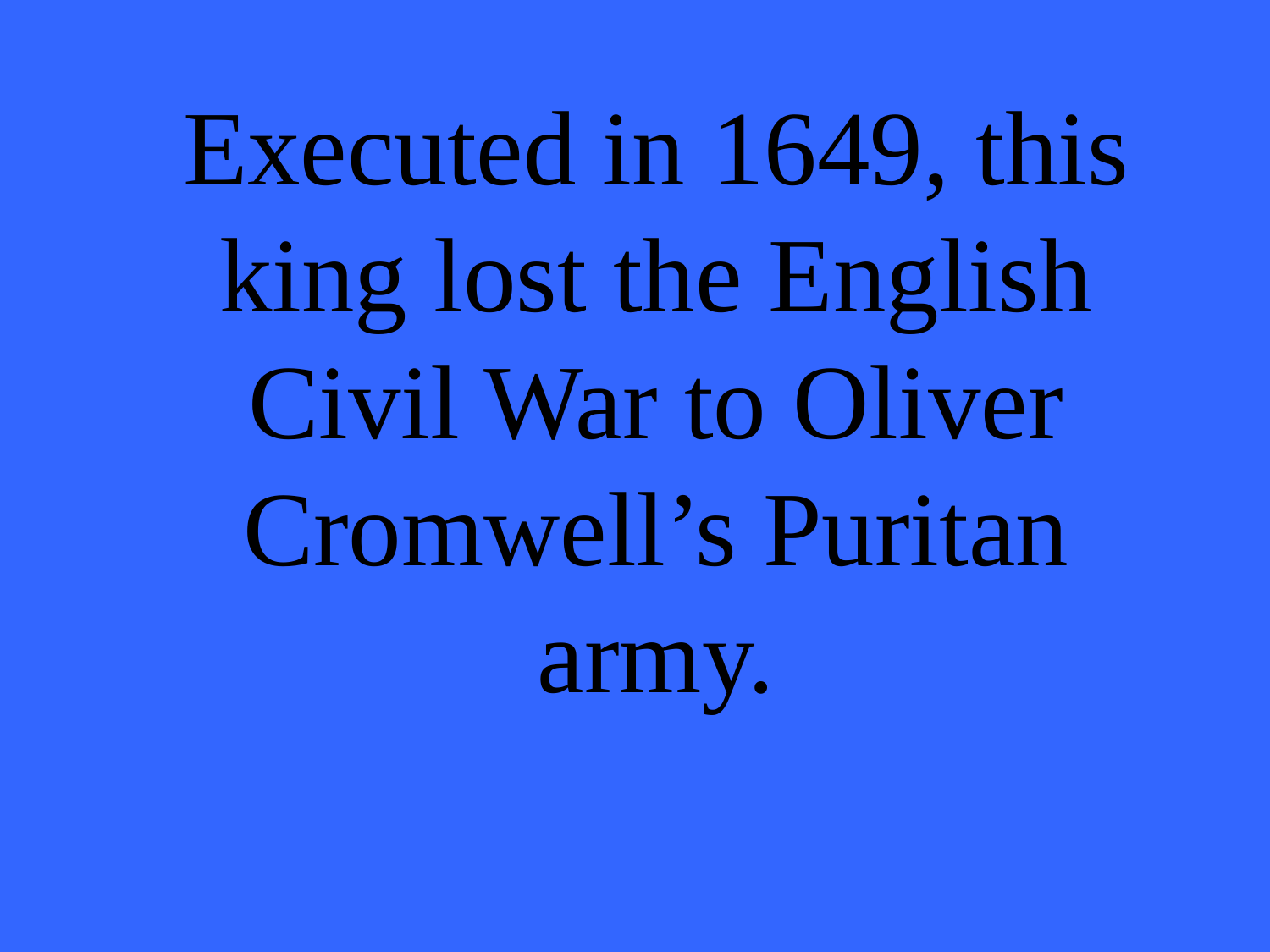

# Executed in 1649, this king lost the English Civil War to Oliver Cromwell’s Puritan army.